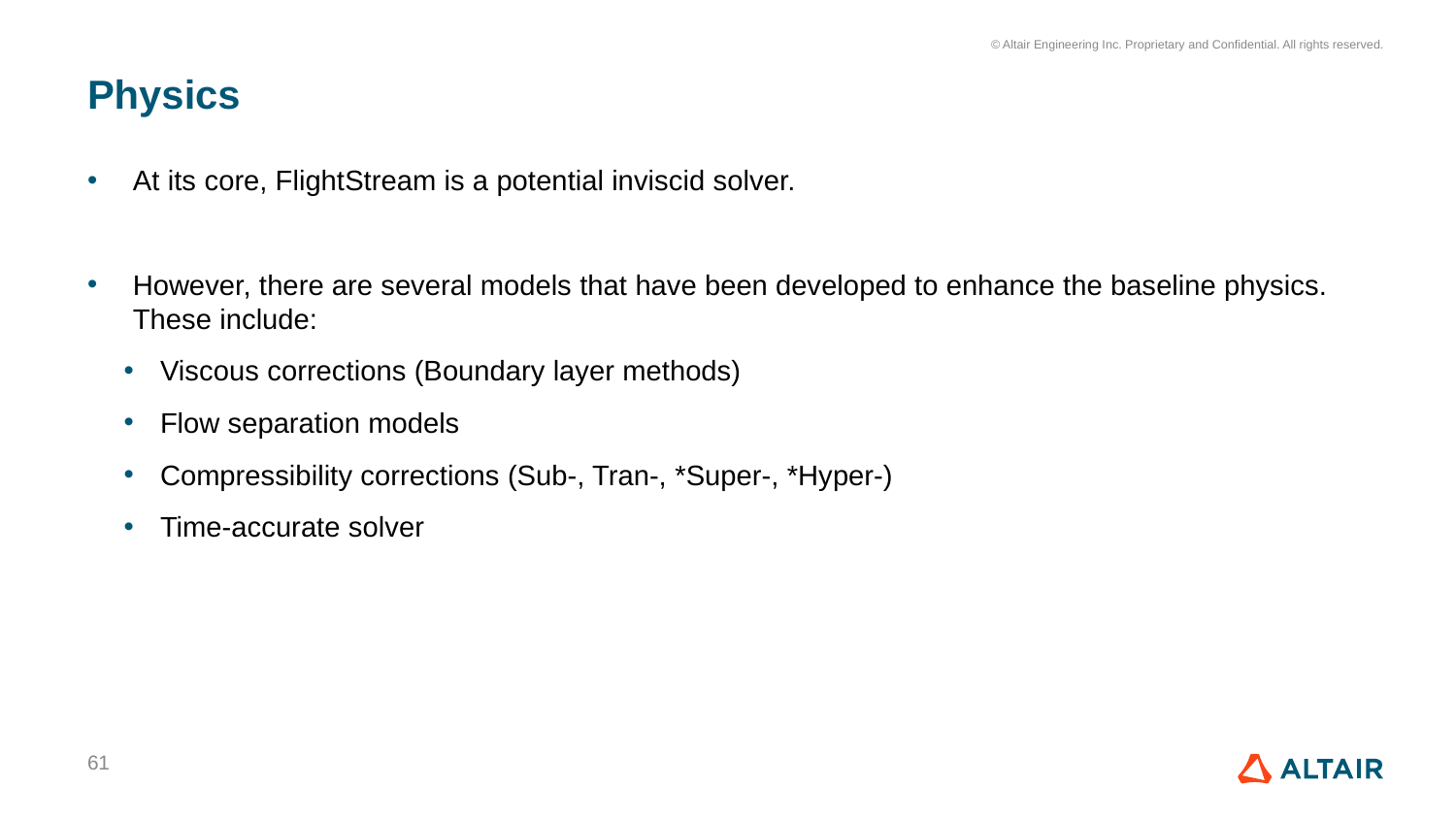

# Physics
At its core, FlightStream is a potential inviscid solver.

However, there are several models that have been developed to enhance the baseline physics. These include:
Viscous corrections (Boundary layer methods)
Flow separation models
Compressibility corrections (Sub-, Tran-, *Super-, *Hyper-)
Time-accurate solver

61